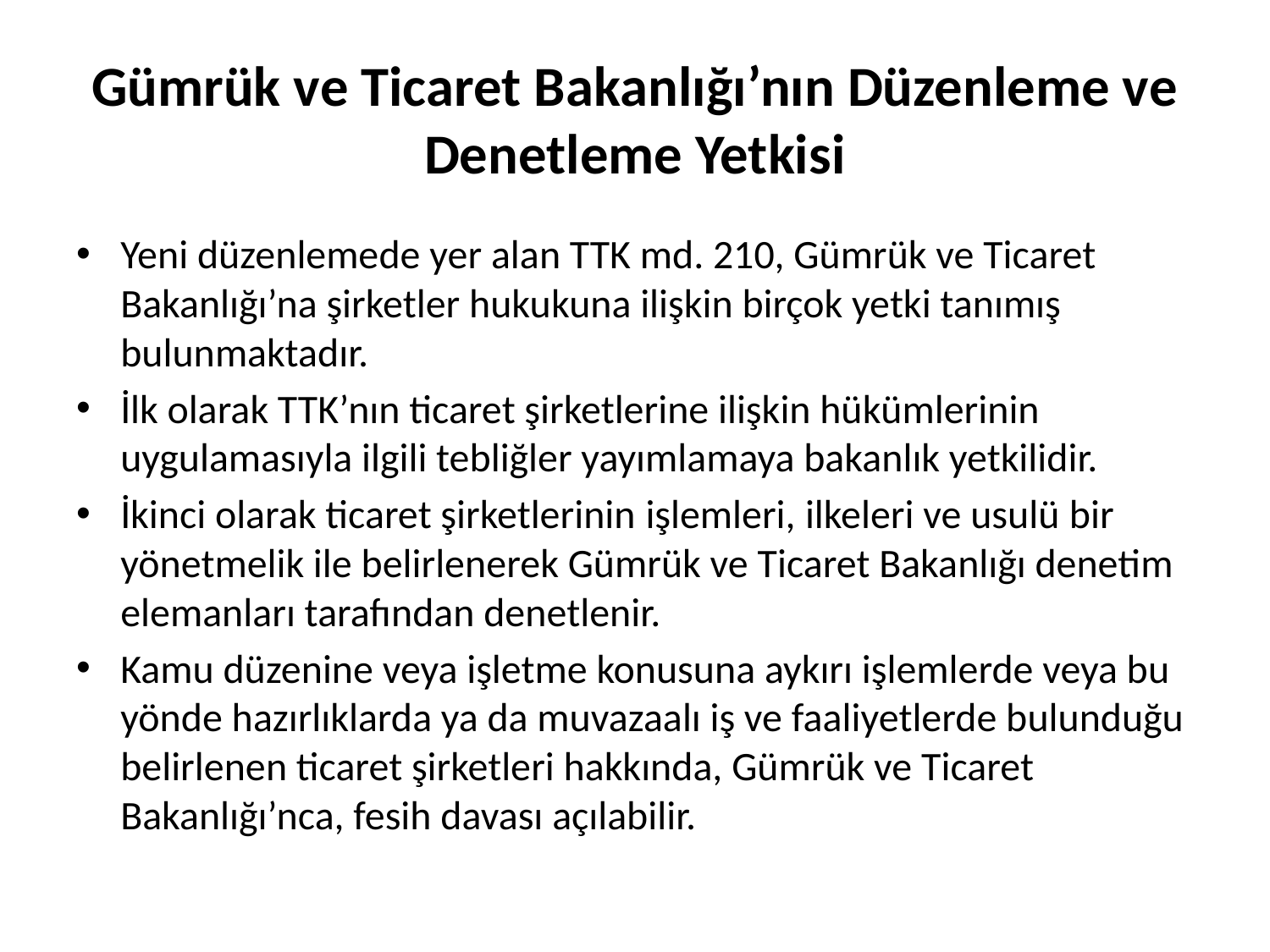

# Gümrük ve Ticaret Bakanlığı’nın Düzenleme ve Denetleme Yetkisi
Yeni düzenlemede yer alan TTK md. 210, Gümrük ve Ticaret Bakanlığı’na şirketler hukukuna ilişkin birçok yetki tanımış bulunmaktadır.
İlk olarak TTK’nın ticaret şirketlerine ilişkin hükümlerinin uygulamasıyla ilgili tebliğler yayımlamaya bakanlık yetkilidir.
İkinci olarak ticaret şirketlerinin işlemleri, ilkeleri ve usulü bir yönetmelik ile belirlenerek Gümrük ve Ticaret Bakanlığı denetim elemanları tarafından denetlenir.
Kamu düzenine veya işletme konusuna aykırı işlemlerde veya bu yönde hazırlıklarda ya da muvazaalı iş ve faaliyetlerde bulunduğu belirlenen ticaret şirketleri hakkında, Gümrük ve Ticaret Bakanlığı’nca, fesih davası açılabilir.